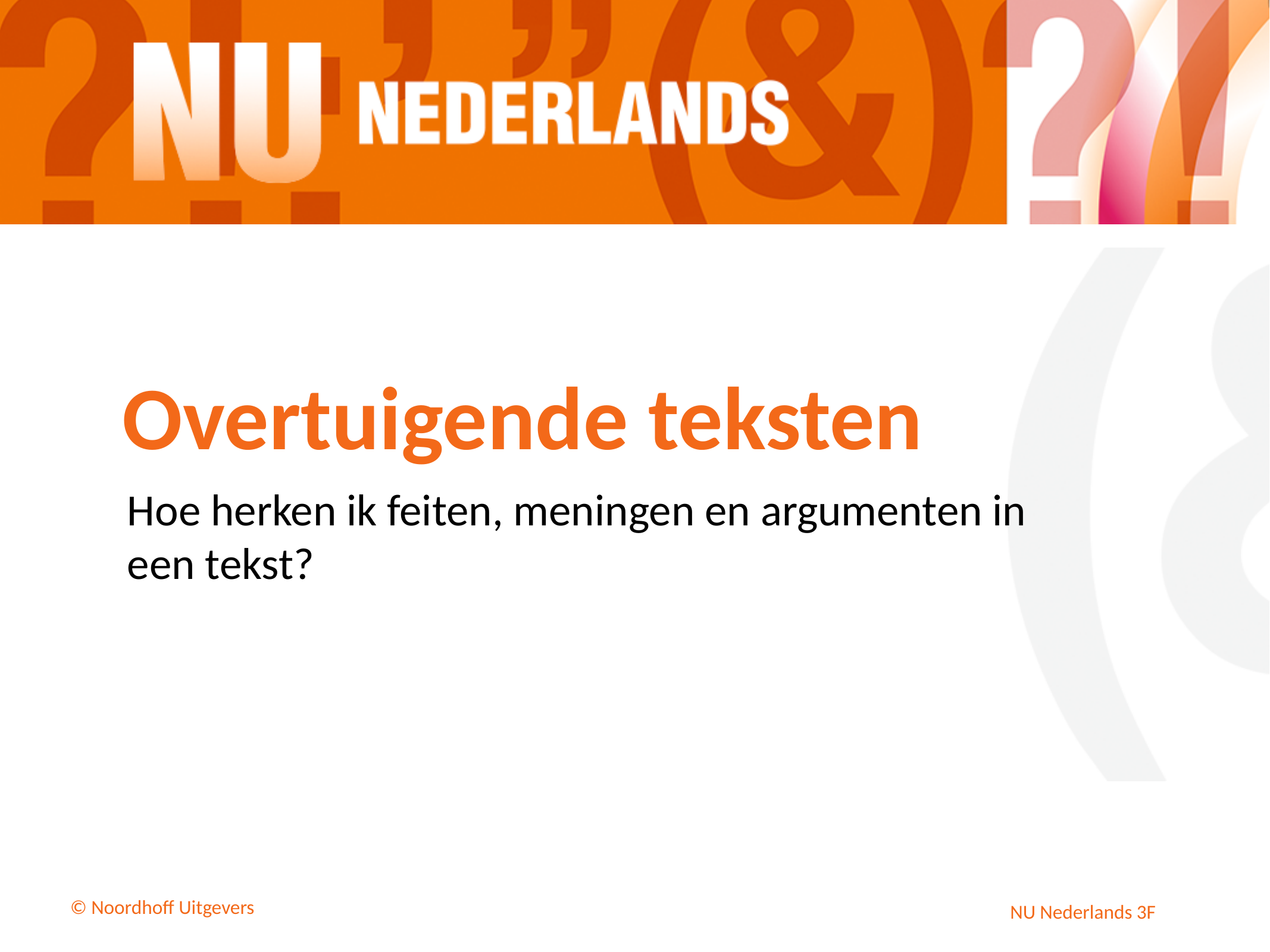

Overtuigende teksten
Hoe herken ik feiten, meningen en argumenten in een tekst?
NU Nederlands 3F